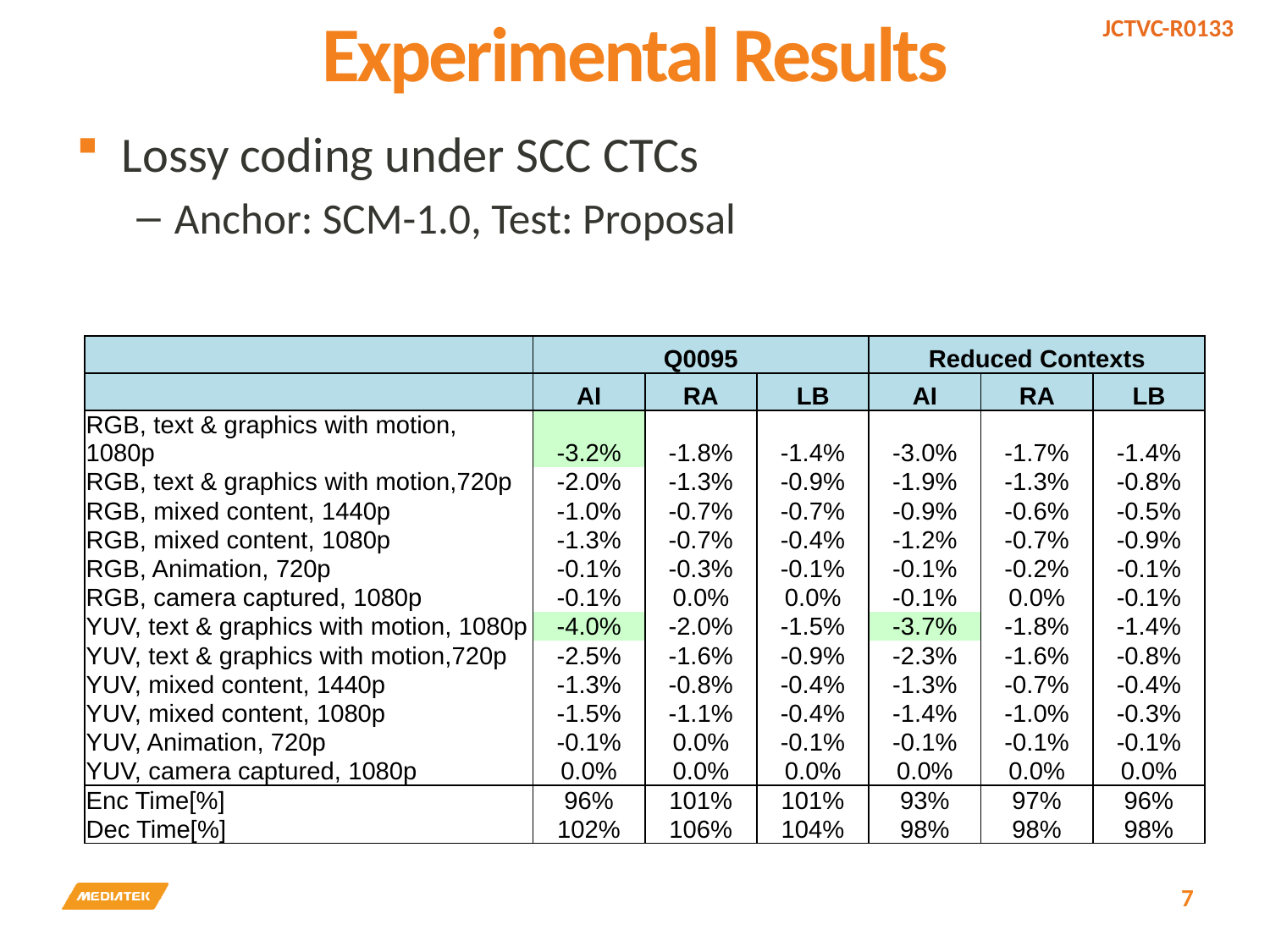

# Experimental Results
Lossy coding under SCC CTCs
Anchor: SCM-1.0, Test: Proposal
|  | Q0095 |  |  | Reduced Contexts |  |  |
| --- | --- | --- | --- | --- | --- | --- |
|  | AI | RA | LB | AI | RA | LB |
| RGB, text & graphics with motion, 1080p | -3.2% | -1.8% | -1.4% | -3.0% | -1.7% | -1.4% |
| RGB, text & graphics with motion,720p | -2.0% | -1.3% | -0.9% | -1.9% | -1.3% | -0.8% |
| RGB, mixed content, 1440p | -1.0% | -0.7% | -0.7% | -0.9% | -0.6% | -0.5% |
| RGB, mixed content, 1080p | -1.3% | -0.7% | -0.4% | -1.2% | -0.7% | -0.9% |
| RGB, Animation, 720p | -0.1% | -0.3% | -0.1% | -0.1% | -0.2% | -0.1% |
| RGB, camera captured, 1080p | -0.1% | 0.0% | 0.0% | -0.1% | 0.0% | -0.1% |
| YUV, text & graphics with motion, 1080p | -4.0% | -2.0% | -1.5% | -3.7% | -1.8% | -1.4% |
| YUV, text & graphics with motion,720p | -2.5% | -1.6% | -0.9% | -2.3% | -1.6% | -0.8% |
| YUV, mixed content, 1440p | -1.3% | -0.8% | -0.4% | -1.3% | -0.7% | -0.4% |
| YUV, mixed content, 1080p | -1.5% | -1.1% | -0.4% | -1.4% | -1.0% | -0.3% |
| YUV, Animation, 720p | -0.1% | 0.0% | -0.1% | -0.1% | -0.1% | -0.1% |
| YUV, camera captured, 1080p | 0.0% | 0.0% | 0.0% | 0.0% | 0.0% | 0.0% |
| Enc Time[%] | 96% | 101% | 101% | 93% | 97% | 96% |
| Dec Time[%] | 102% | 106% | 104% | 98% | 98% | 98% |
7